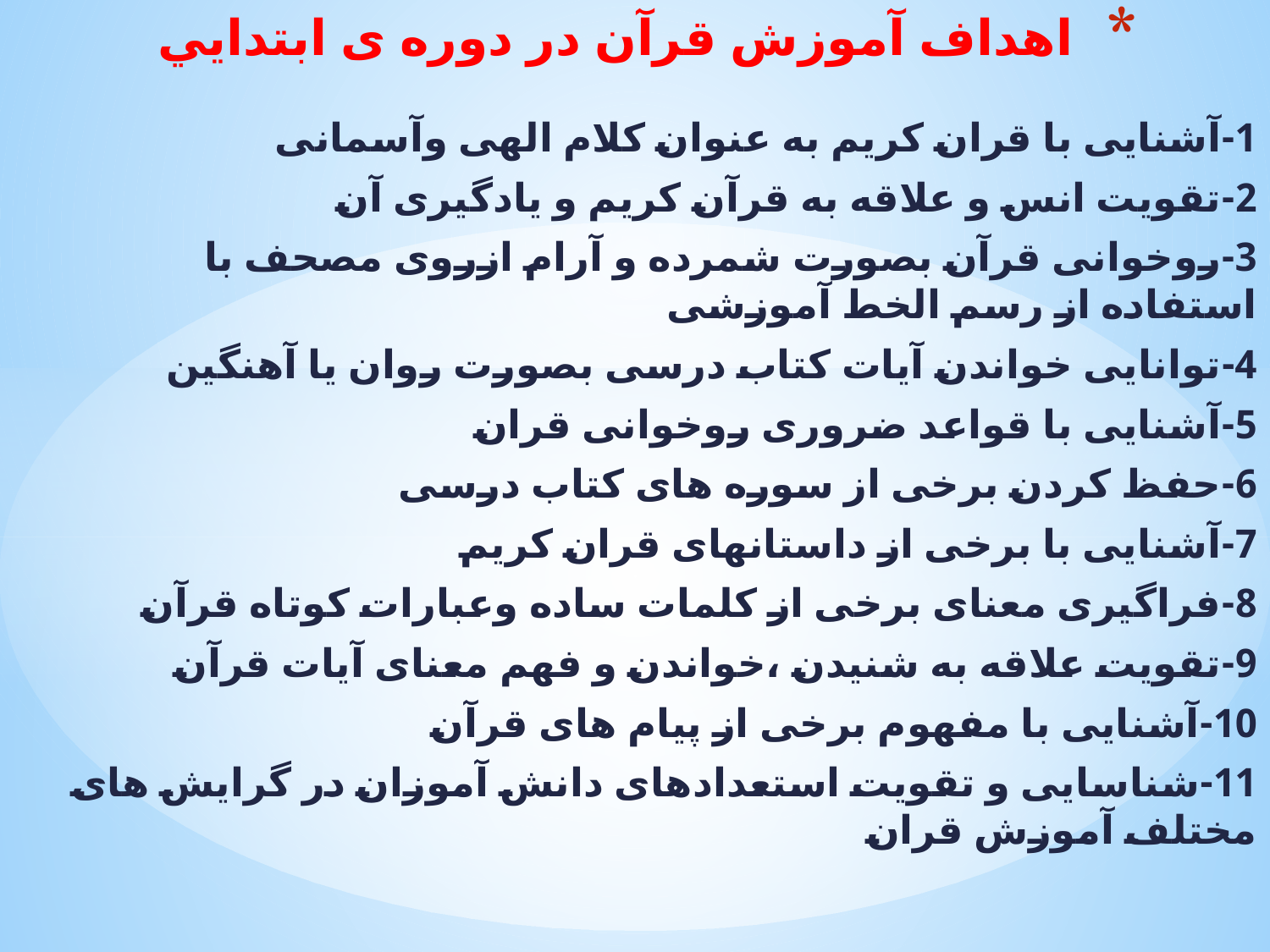

# اهداف آموزش قرآن در دوره ی ابتدايي
1-آشنایی با قران کریم به عنوان کلام الهی وآسمانی
2-تقویت انس و علاقه به قرآن کریم و یادگیری آن
3-روخوانی قرآن بصورت شمرده و آرام ازروی مصحف با استفاده از رسم الخط آموزشی
4-توانایی خواندن آیات کتاب درسی بصورت روان یا آهنگین
5-آشنایی با قواعد ضروری روخوانی قران
6-حفظ کردن برخی از سوره های کتاب درسی
7-آشنایی با برخی از داستانهای قران کریم
8-فراگیری معنای برخی از کلمات ساده وعبارات کوتاه قرآن
9-تقویت علاقه به شنیدن ،خواندن و فهم معنای آیات قرآن
10-آشنایی با مفهوم برخی از پیام های قرآن
11-شناسایی و تقویت استعدادهای دانش آموزان در گرایش های مختلف آموزش قران